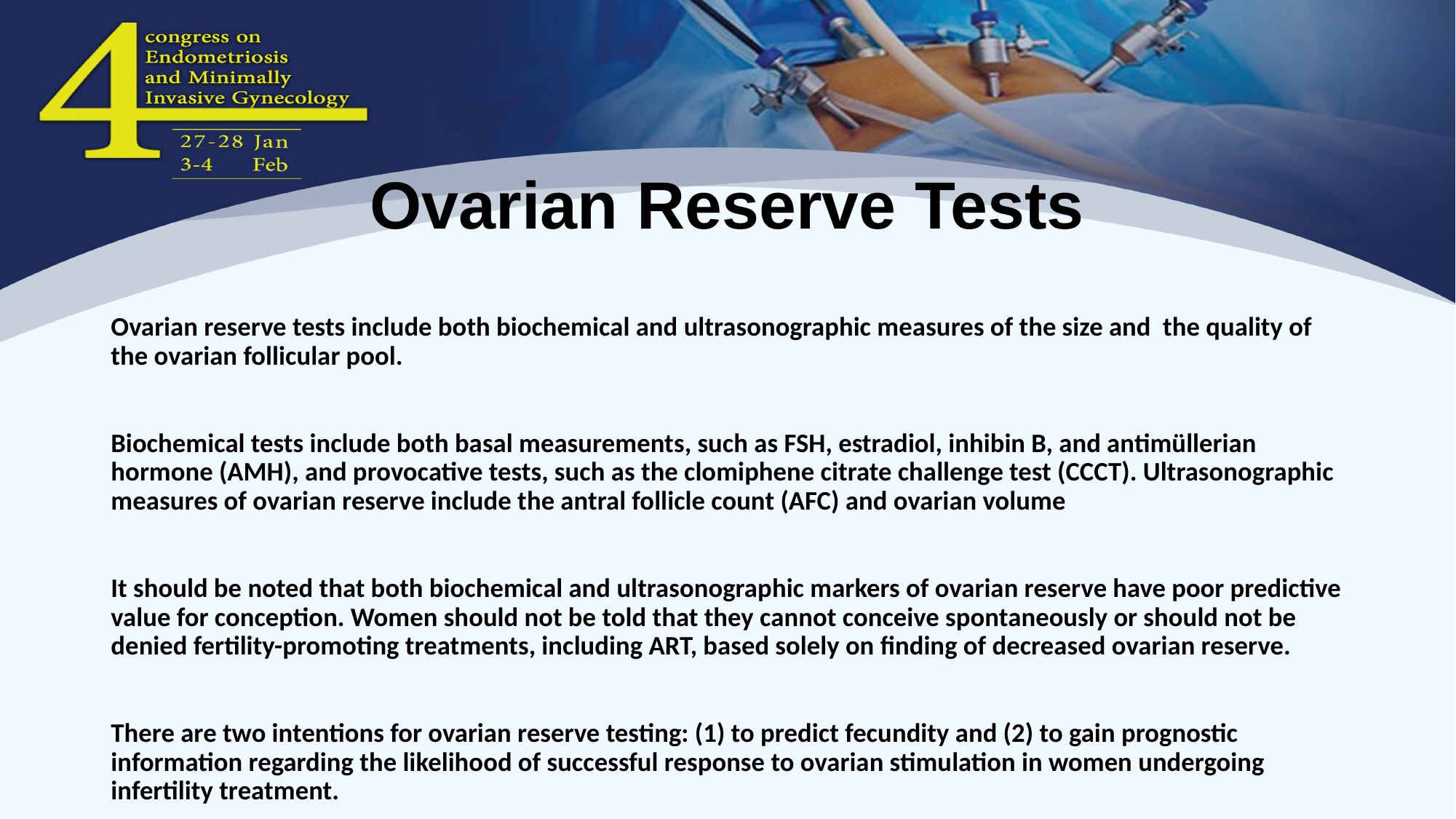

Ovarian Reserve Tests
Ovarian reserve tests include both biochemical and ultrasonographic measures of the size and  the quality of the ovarian follicular pool.

Biochemical tests include both basal measurements, such as FSH, estradiol, inhibin B, and antimüllerian hormone (AMH), and provocative tests, such as the clomiphene citrate challenge test (CCCT). Ultrasonographic measures of ovarian reserve include the antral follicle count (AFC) and ovarian volume

It should be noted that both biochemical and ultrasonographic markers of ovarian reserve have poor predictive value for conception. Women should not be told that they cannot conceive spontaneously or should not be denied fertility-promoting treatments, including ART, based solely on finding of decreased ovarian reserve.

There are two intentions for ovarian reserve testing: (1) to predict fecundity and (2) to gain prognostic information regarding the likelihood of successful response to ovarian stimulation in women undergoing infertility treatment.